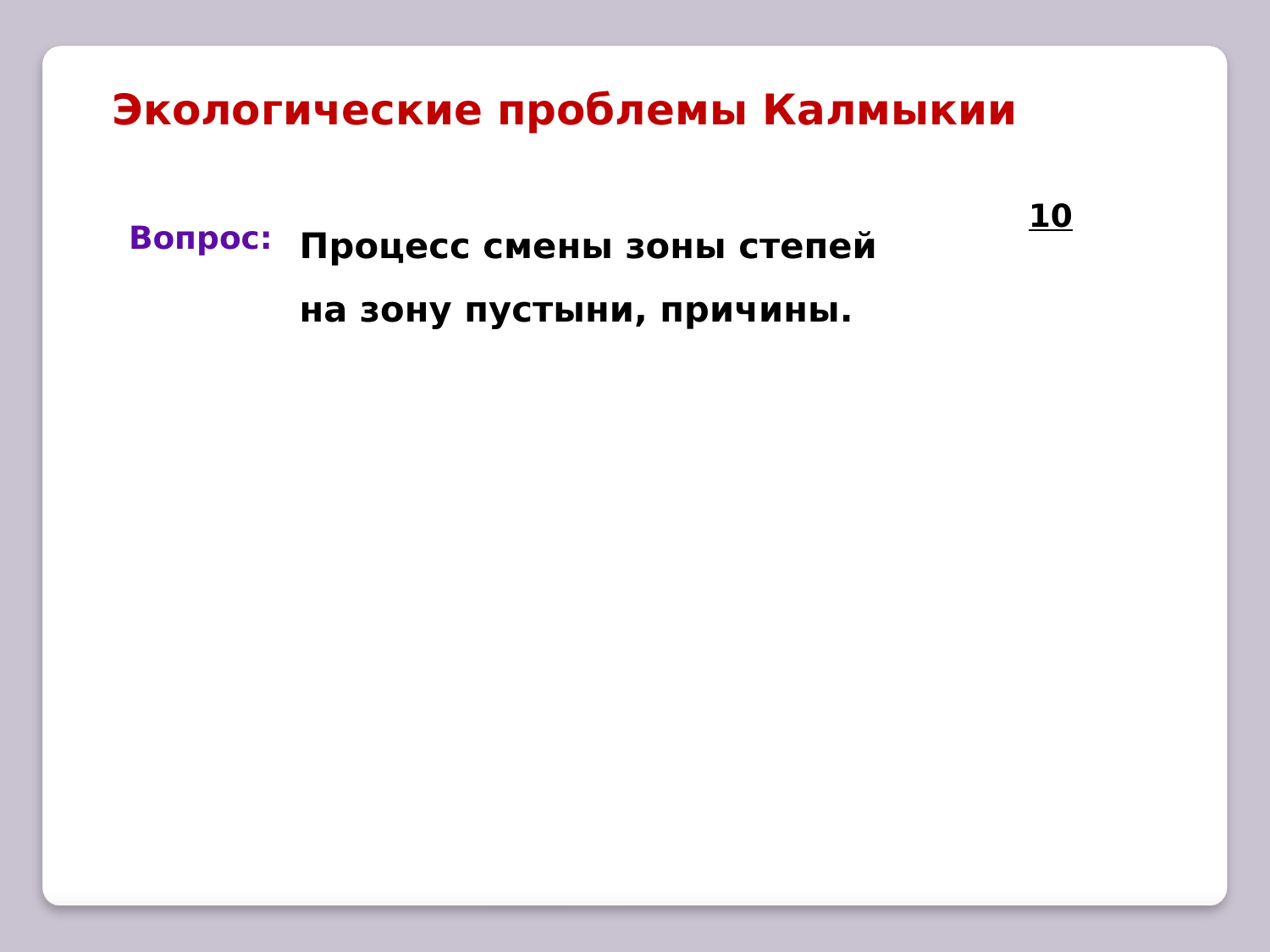

Экологические проблемы Калмыкии
10
Процесс смены зоны степей на зону пустыни, причины.
Вопрос: